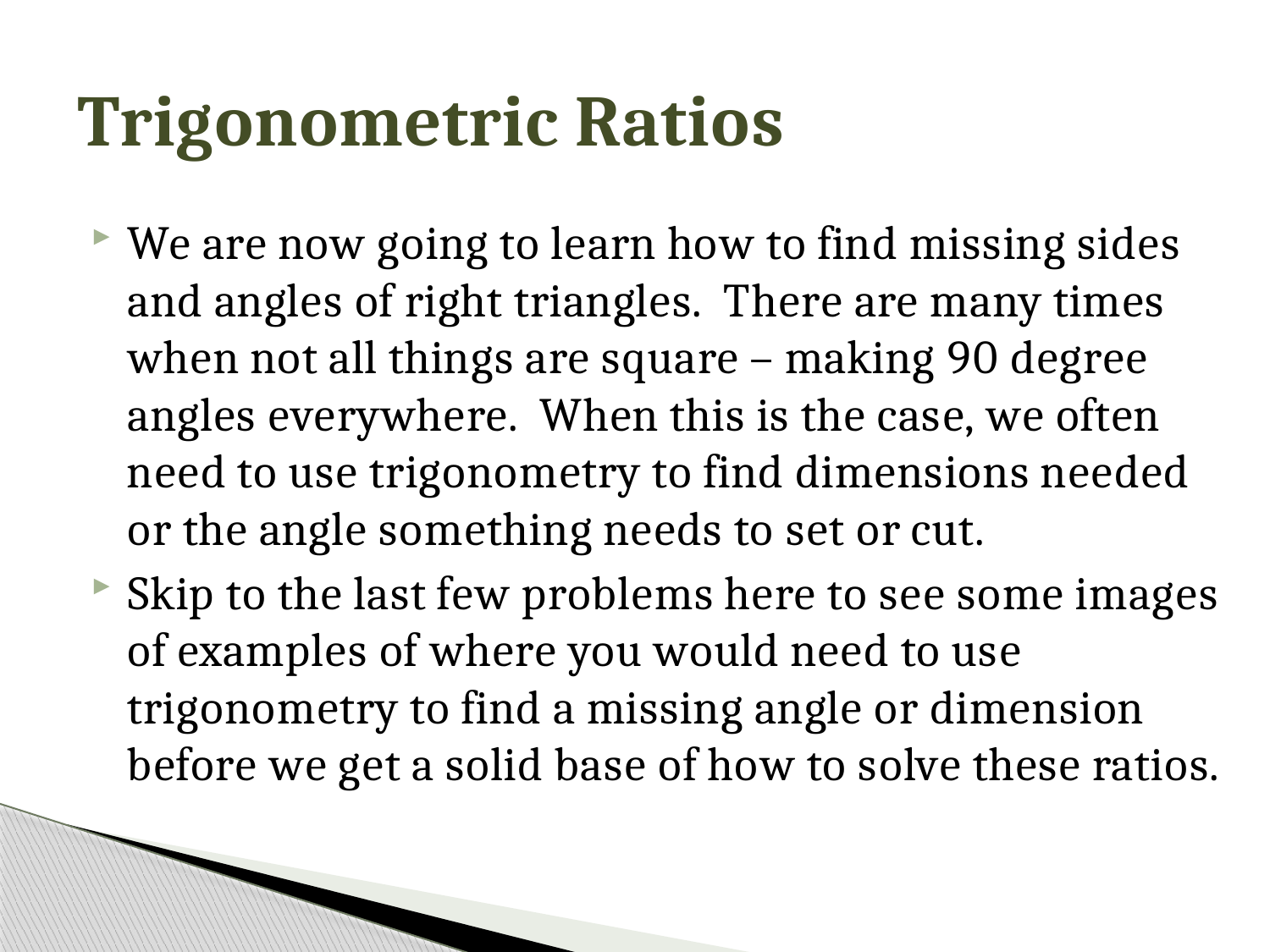

# Trigonometric Ratios
We are now going to learn how to find missing sides and angles of right triangles.  There are many times when not all things are square – making 90 degree angles everywhere.  When this is the case, we often need to use trigonometry to find dimensions needed or the angle something needs to set or cut.
Skip to the last few problems here to see some images of examples of where you would need to use trigonometry to find a missing angle or dimension before we get a solid base of how to solve these ratios.